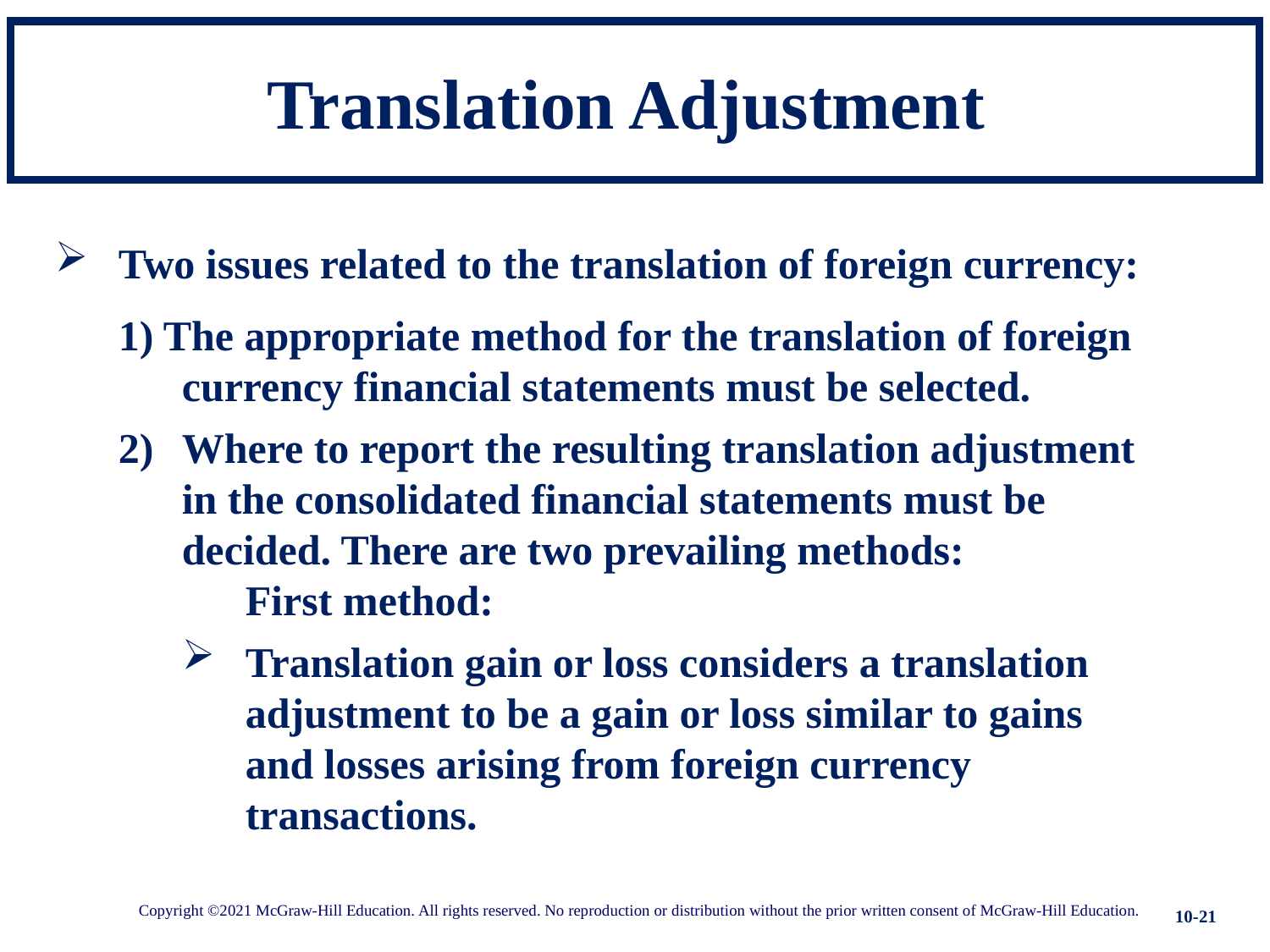

# Translation Adjustment
Two issues related to the translation of foreign currency:
1) The appropriate method for the translation of foreign currency financial statements must be selected.
Where to report the resulting translation adjustment in the consolidated financial statements must be decided. There are two prevailing methods:
		First method:
Translation gain or loss considers a translation adjustment to be a gain or loss similar to gains and losses arising from foreign currency transactions.
10-21
Copyright ©2021 McGraw-Hill Education. All rights reserved. No reproduction or distribution without the prior written consent of McGraw-Hill Education.